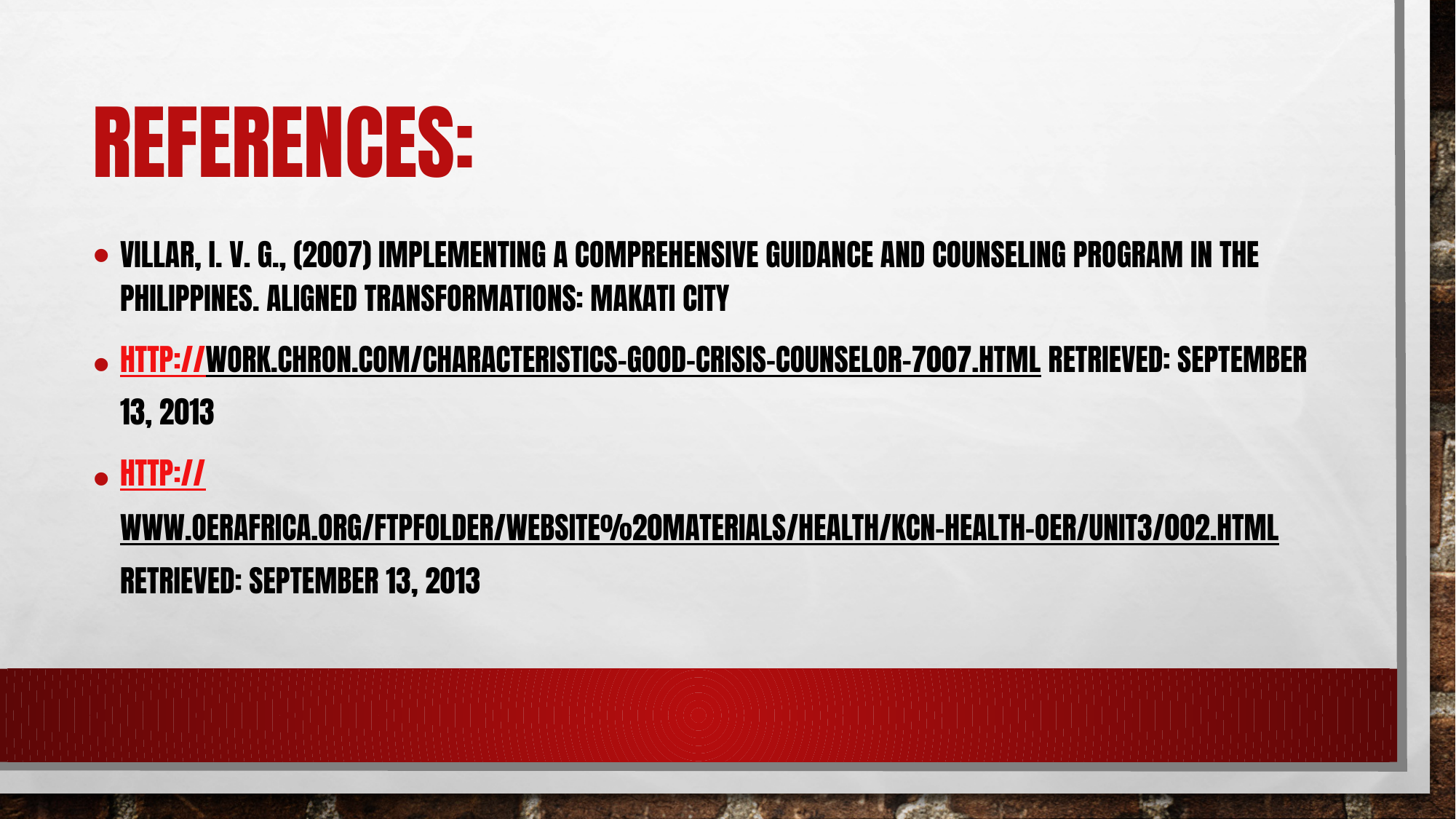

# REFERENCES:
Villar, I. v. G., (2007) implementing a comprehensive guidance and counseling program in the Philippines. Aligned transformations: Makati City
http://work.chron.com/characteristics-good-crisis-counselor-7007.html retrieved: SEPTEmber 13, 2013
http://www.oerafrica.org/ftpfolder/website%20materials/health/KCN-Health-OER/Unit3/002.html retrieved: SEPTEmber 13, 2013